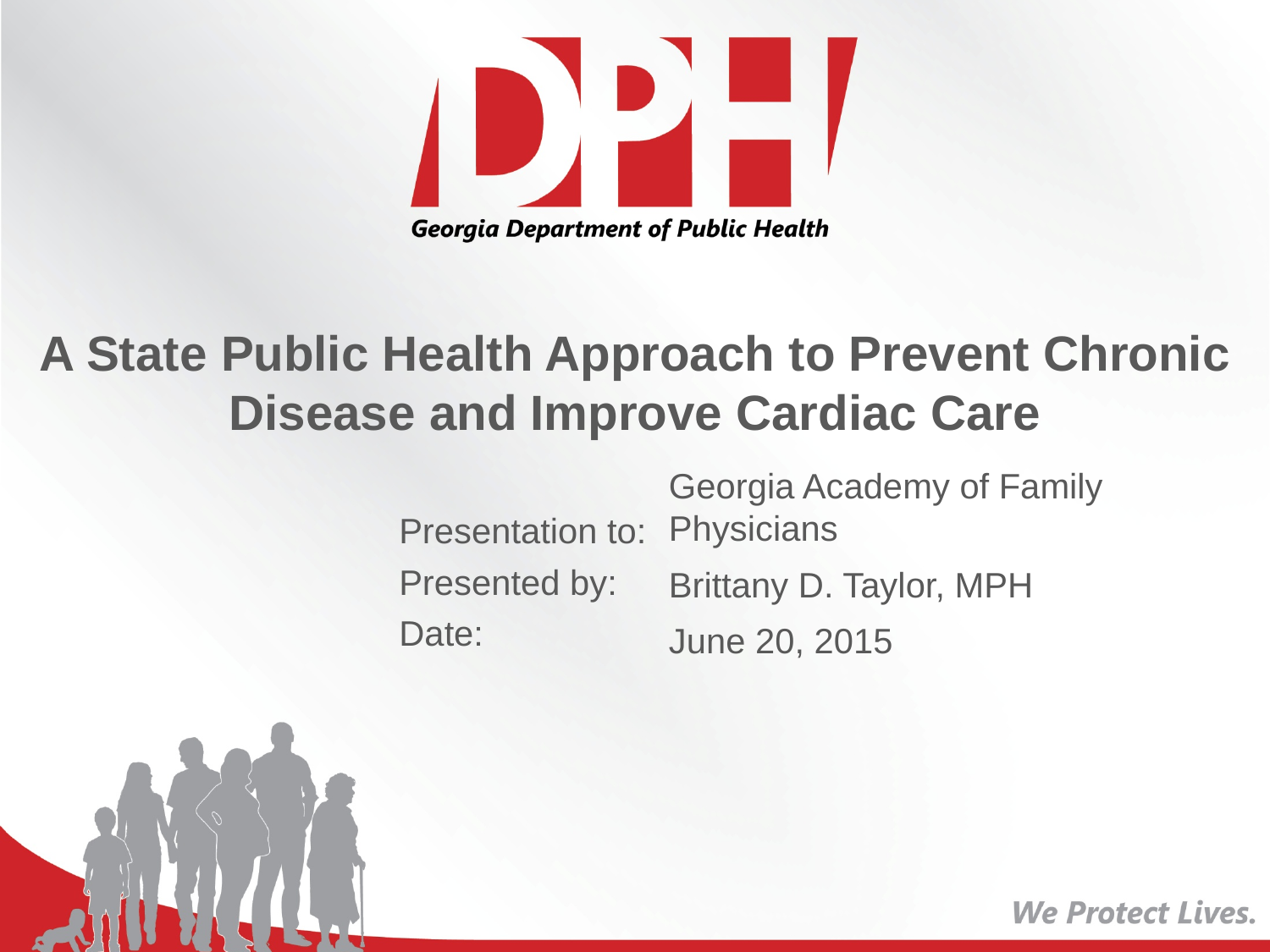

# A State Public Health Approach to Prevent Chronic Disease and Improve Cardiac Care
Georgia Academy of Family Physicians
Brittany D. Taylor, MPH
June 20, 2015